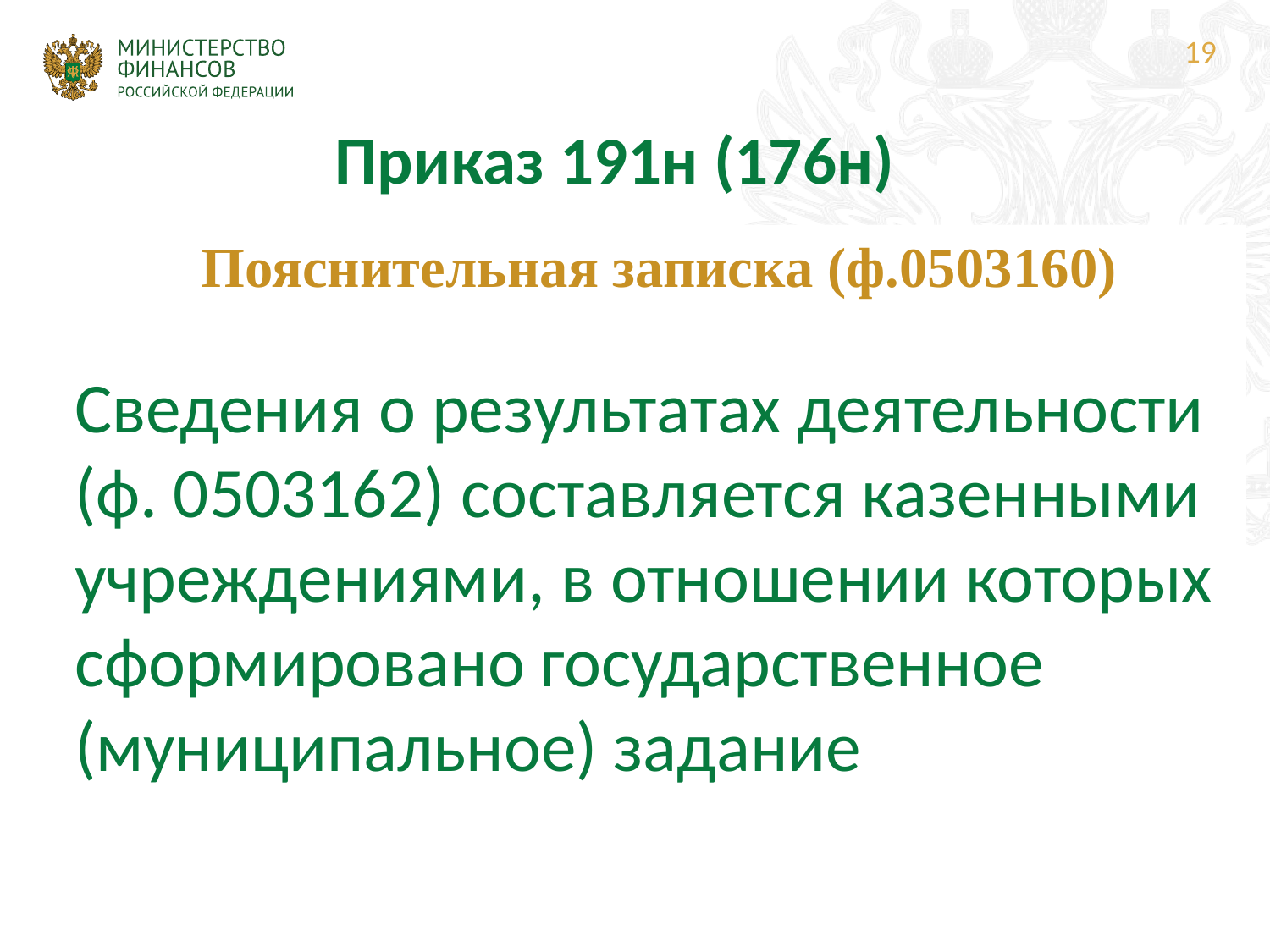

19
# Приказ 191н (176н)
Пояснительная записка (ф.0503160)

Сведения о результатах деятельности (ф. 0503162) составляется казенными учреждениями, в отношении которых сформировано государственное (муниципальное) задание